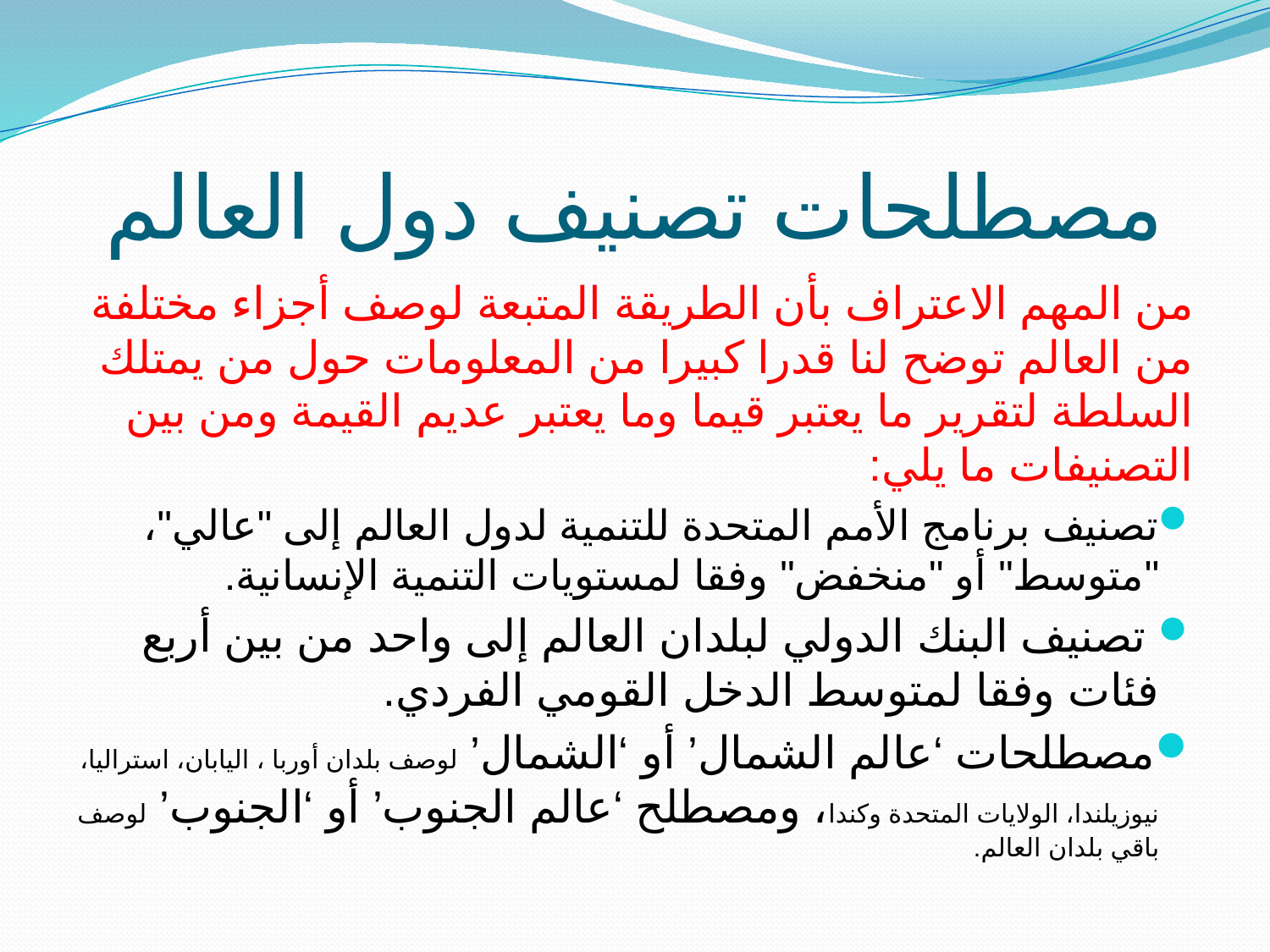

# مصطلحات تصنيف دول العالم
من المهم الاعتراف بأن الطريقة المتبعة لوصف أجزاء مختلفة من العالم توضح لنا قدرا كبيرا من المعلومات حول من يمتلك السلطة لتقرير ما يعتبر قيما وما يعتبر عديم القيمة ومن بين التصنيفات ما يلي:
تصنيف برنامج الأمم المتحدة للتنمية لدول العالم إلى "عالي"، "متوسط" أو "منخفض" وفقا لمستويات التنمية الإنسانية.
 تصنيف البنك الدولي لبلدان العالم إلى واحد من بين أربع فئات وفقا لمتوسط الدخل القومي الفردي.
مصطلحات ‘عالم الشمال’ أو ‘الشمال’ لوصف بلدان أوربا ، اليابان، استراليا، نيوزيلندا، الولايات المتحدة وكندا، ومصطلح ‘عالم الجنوب’ أو ‘الجنوب’ لوصف باقي بلدان العالم.